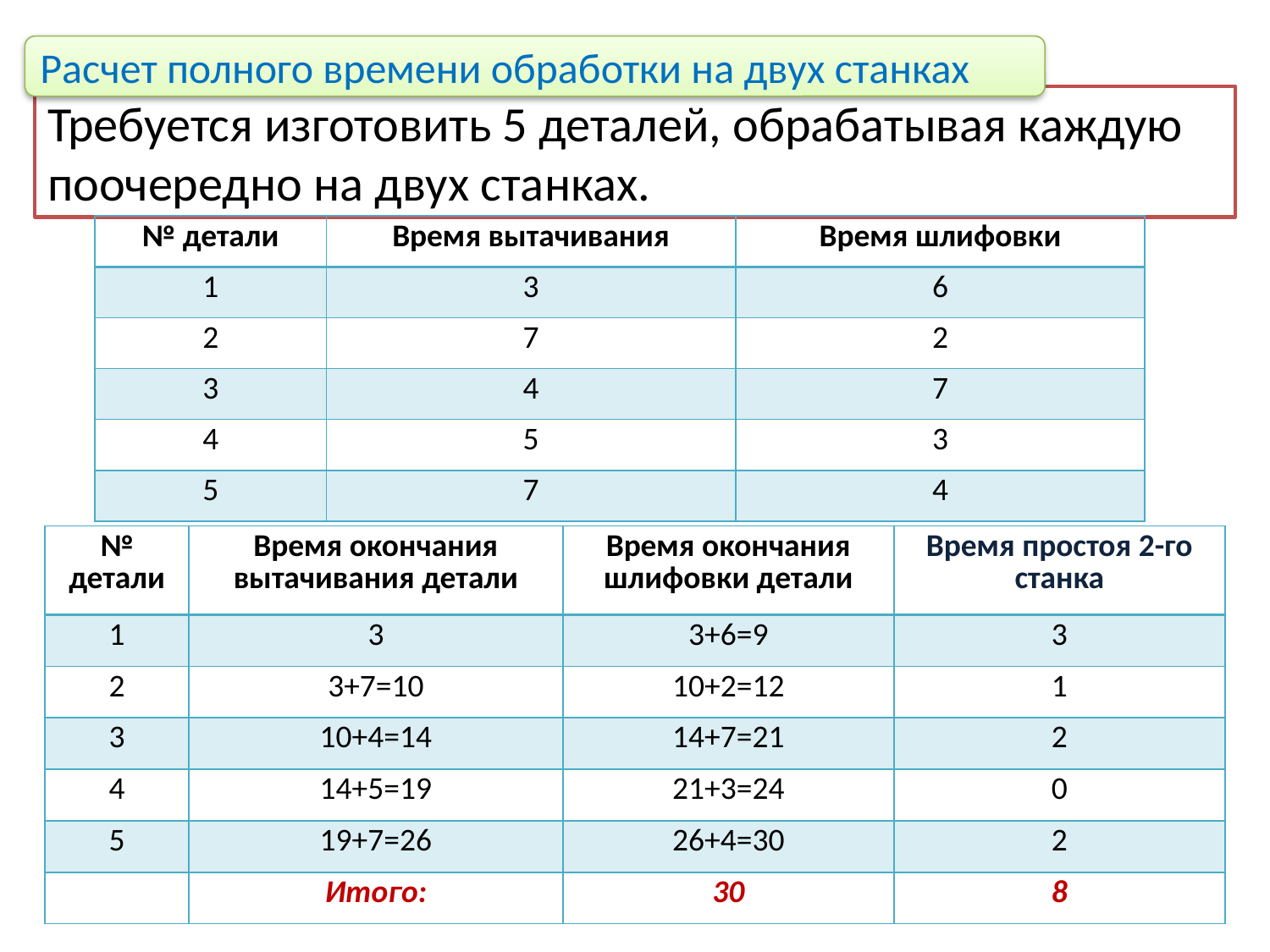

Расчет полного времени обработки на двух станках
Требуется изготовить 5 деталей, обрабатывая каждую поочередно на двух станках.
| № детали | Время вытачивания | Время шлифовки |
| --- | --- | --- |
| 1 | 3 | 6 |
| 2 | 7 | 2 |
| 3 | 4 | 7 |
| 4 | 5 | 3 |
| 5 | 7 | 4 |
| № детали | Время окончания вытачивания детали | Время окончания шлифовки детали | Время простоя 2-го станка |
| --- | --- | --- | --- |
| 1 | 3 | 3+6=9 | 3 |
| 2 | 3+7=10 | 10+2=12 | 1 |
| 3 | 10+4=14 | 14+7=21 | 2 |
| 4 | 14+5=19 | 21+3=24 | 0 |
| 5 | 19+7=26 | 26+4=30 | 2 |
|  | Итого: | 30 | 8 |